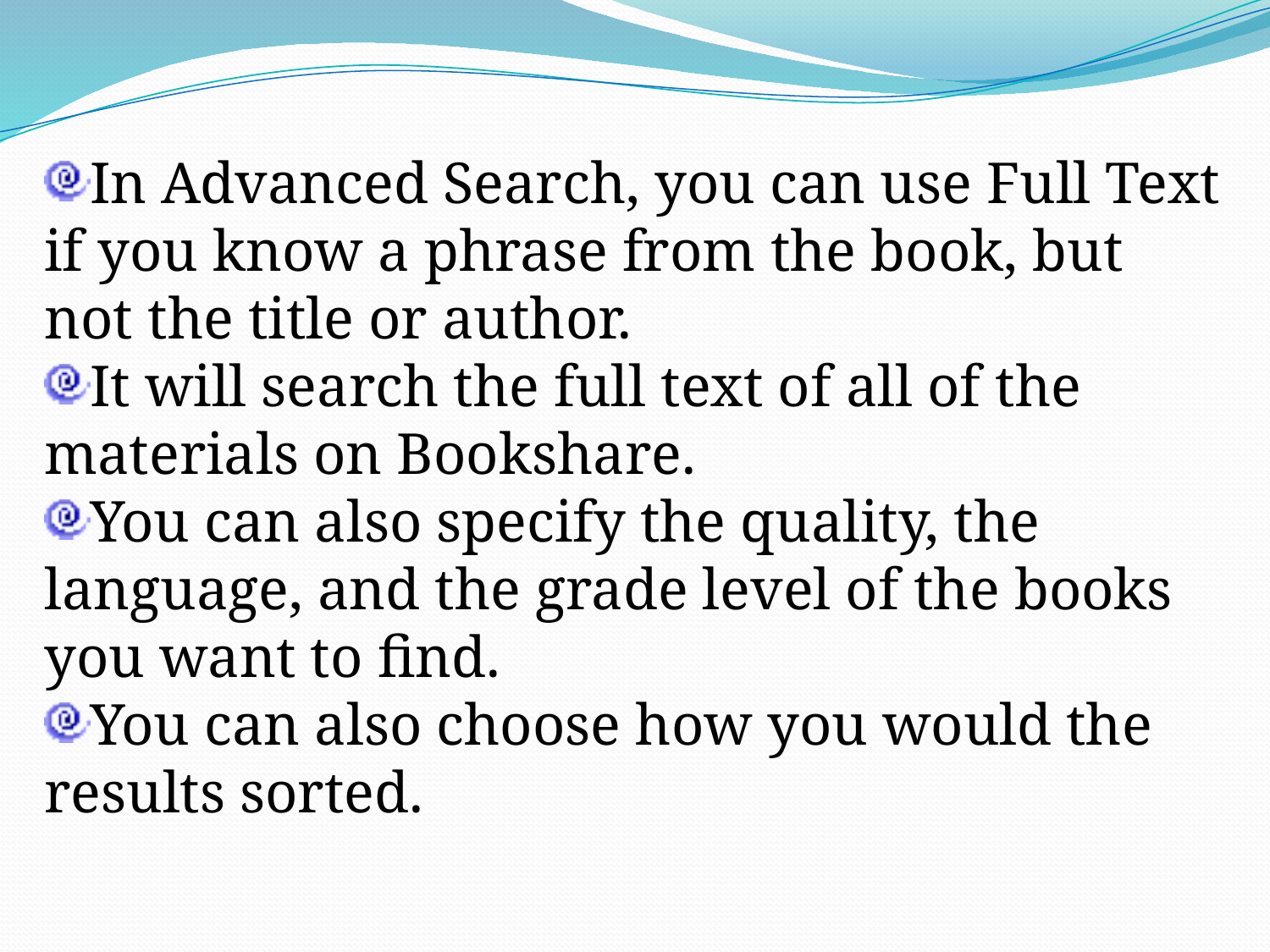

In Advanced Search, you can use Full Text if you know a phrase from the book, but not the title or author.
It will search the full text of all of the materials on Bookshare.
You can also specify the quality, the language, and the grade level of the books you want to find.
You can also choose how you would the results sorted.